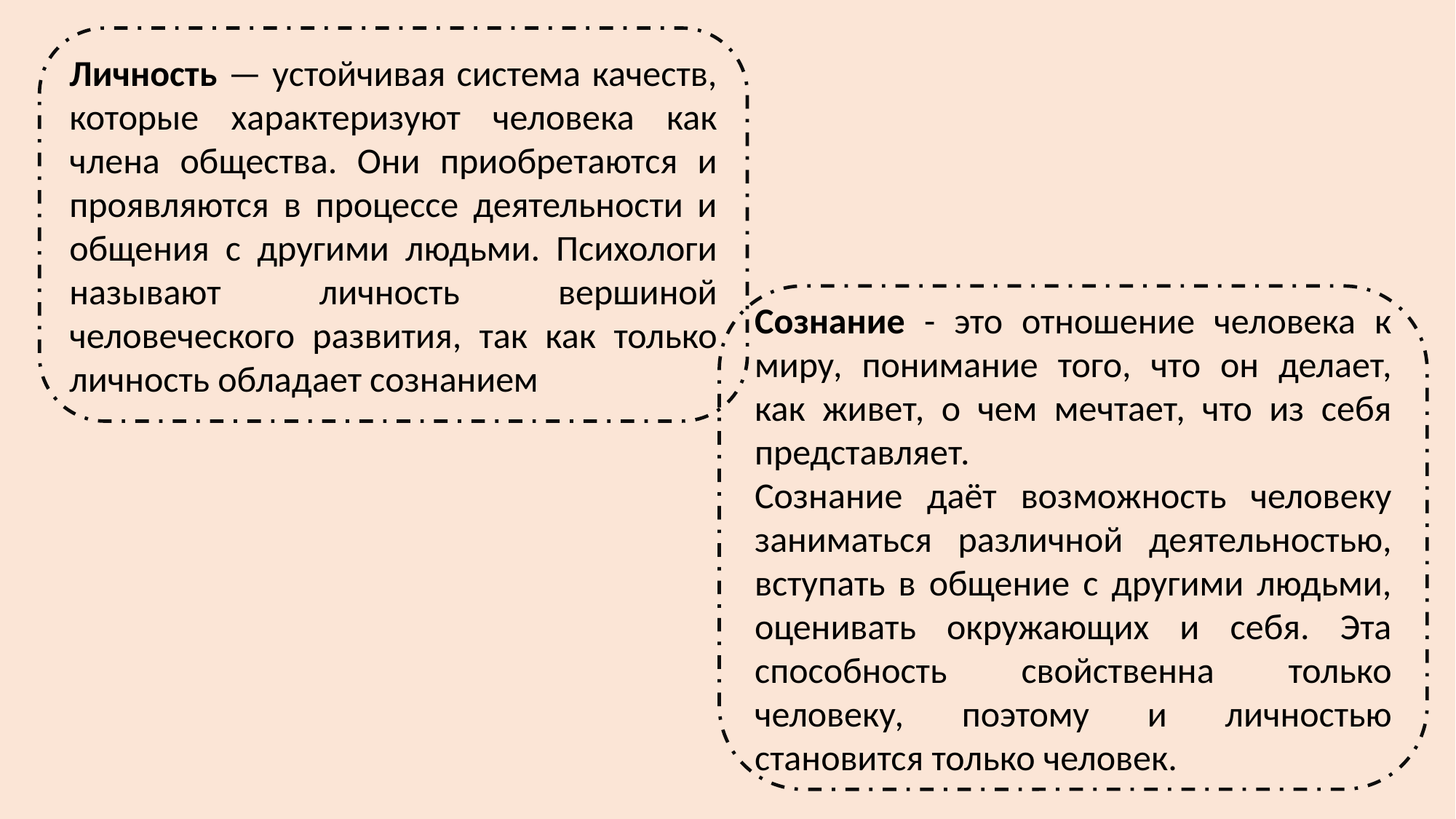

Личность — устойчивая система качеств, которые характеризуют человека как члена общества. Они приобретаются и проявляются в процессе деятельности и общения с другими людьми. Психологи называют личность вершиной человеческого развития, так как только личность обладает сознанием
Сознание - это отношение человека к миру, понимание того, что он делает, как живет, о чем мечтает, что из себя представляет.
Сознание даёт возможность человеку заниматься различной деятельностью, вступать в общение с другими людьми, оценивать окружающих и себя. Эта способность свойственна только человеку, поэтому и личностью становится только человек.